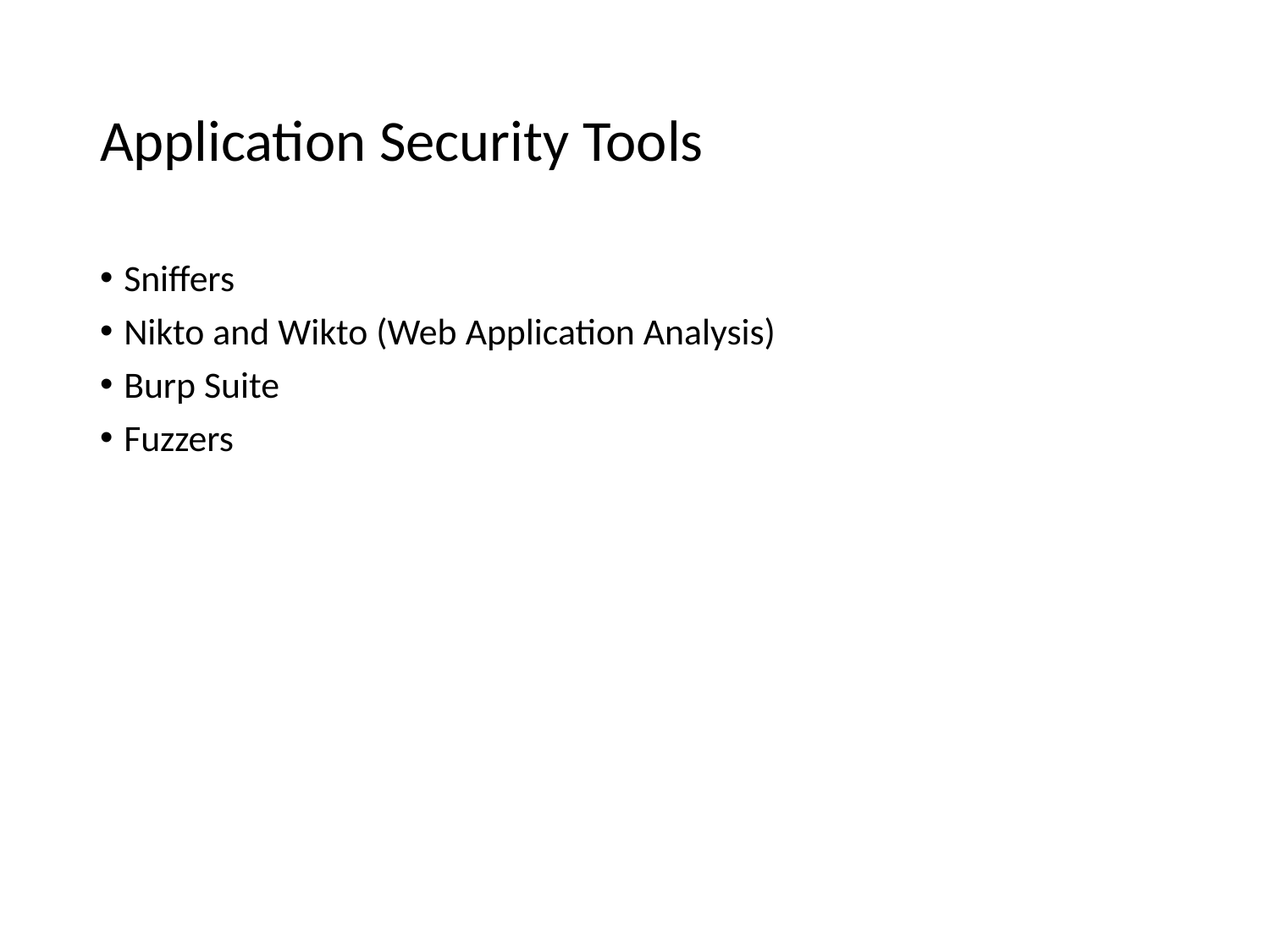

# Application Security Tools
Sniffers
Nikto and Wikto (Web Application Analysis)
Burp Suite
Fuzzers